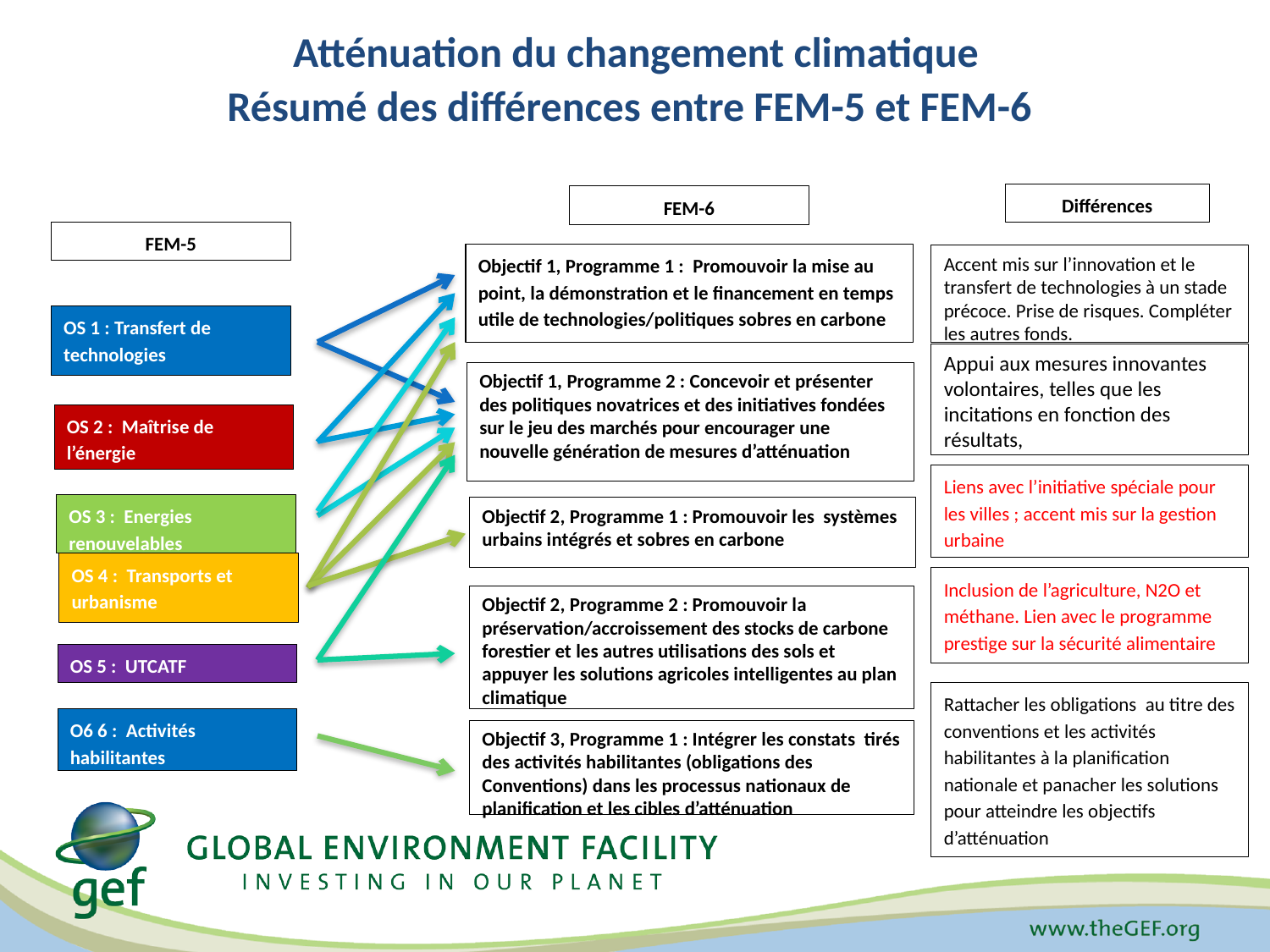

# Atténuation du changement climatique Résumé des différences entre FEM-5 et FEM-6
Différences
FEM-6
FEM-5
Objectif 1, Programme 1 :  Promouvoir la mise au point, la démonstration et le financement en temps utile de technologies/politiques sobres en carbone
Accent mis sur l’innovation et le transfert de technologies à un stade précoce. Prise de risques. Compléter les autres fonds.
OS 1 : Transfert de technologies

Appui aux mesures innovantes volontaires, telles que les incitations en fonction des résultats,
Objectif 1, Programme 2 : Concevoir et présenter des politiques novatrices et des initiatives fondées sur le jeu des marchés pour encourager une nouvelle génération de mesures d’atténuation

OS 2 :  Maîtrise de l’énergie

Liens avec l’initiative spéciale pour les villes ; accent mis sur la gestion urbaine
OS 3 :  Energies renouvelables

Objectif 2, Programme 1 : Promouvoir les  systèmes urbains intégrés et sobres en carbone
OS 4 :  Transports et urbanisme

Inclusion de l’agriculture, N2O et méthane. Lien avec le programme prestige sur la sécurité alimentaire

Objectif 2, Programme 2 : Promouvoir la préservation/accroissement des stocks de carbone forestier et les autres utilisations des sols et appuyer les solutions agricoles intelligentes au plan climatique

OS 5 :  UTCATF

Rattacher les obligations  au titre des conventions et les activités habilitantes à la planification nationale et panacher les solutions pour atteindre les objectifs d’atténuation
O6 6 :  Activités habilitantes

Objectif 3, Programme 1 : Intégrer les constats  tirés des activités habilitantes (obligations des Conventions) dans les processus nationaux de planification et les cibles d’atténuation